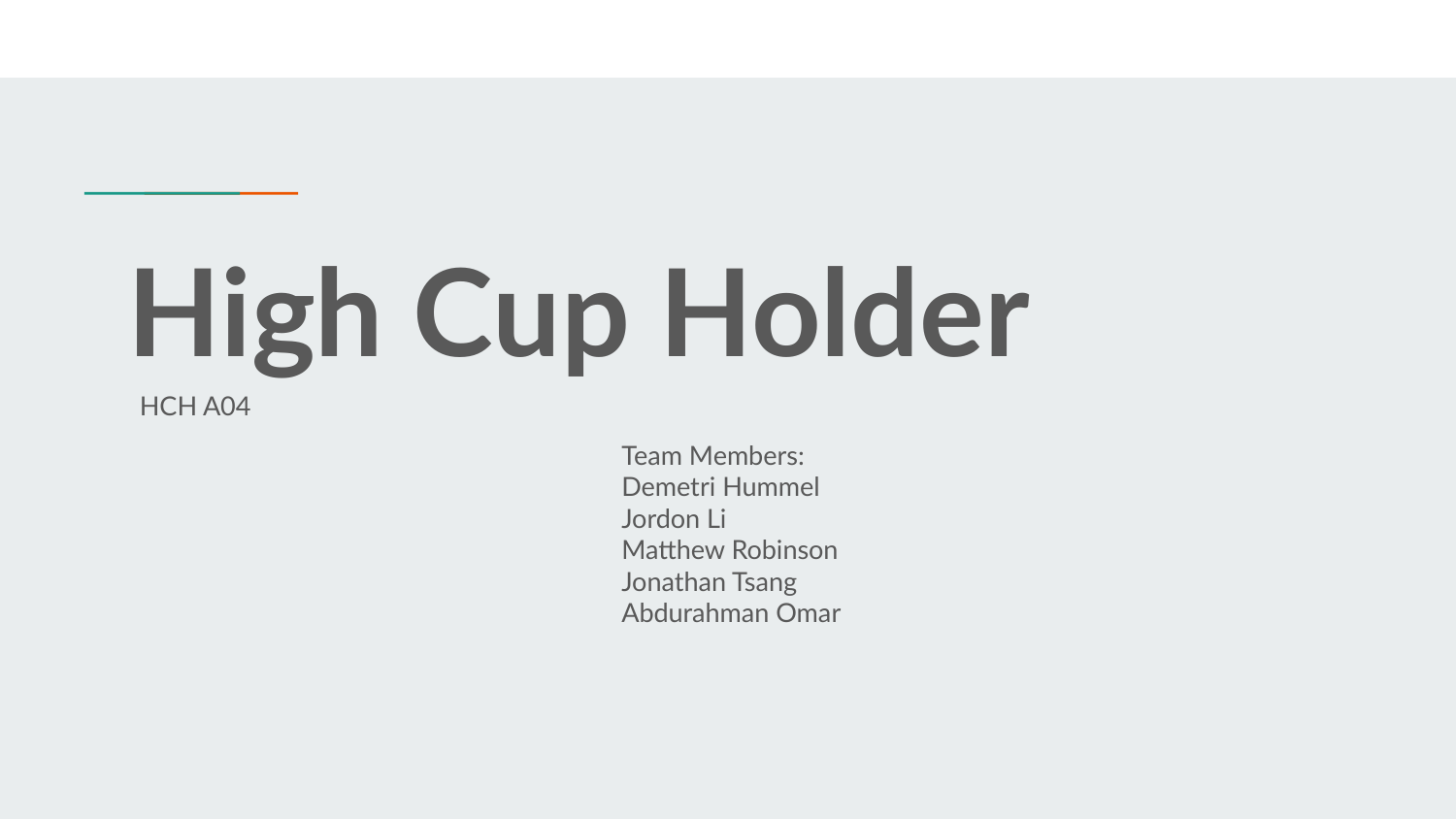

High Cup Holder
HCH A04
Team Members:
Demetri Hummel
Jordon Li
Matthew Robinson
Jonathan Tsang
Abdurahman Omar